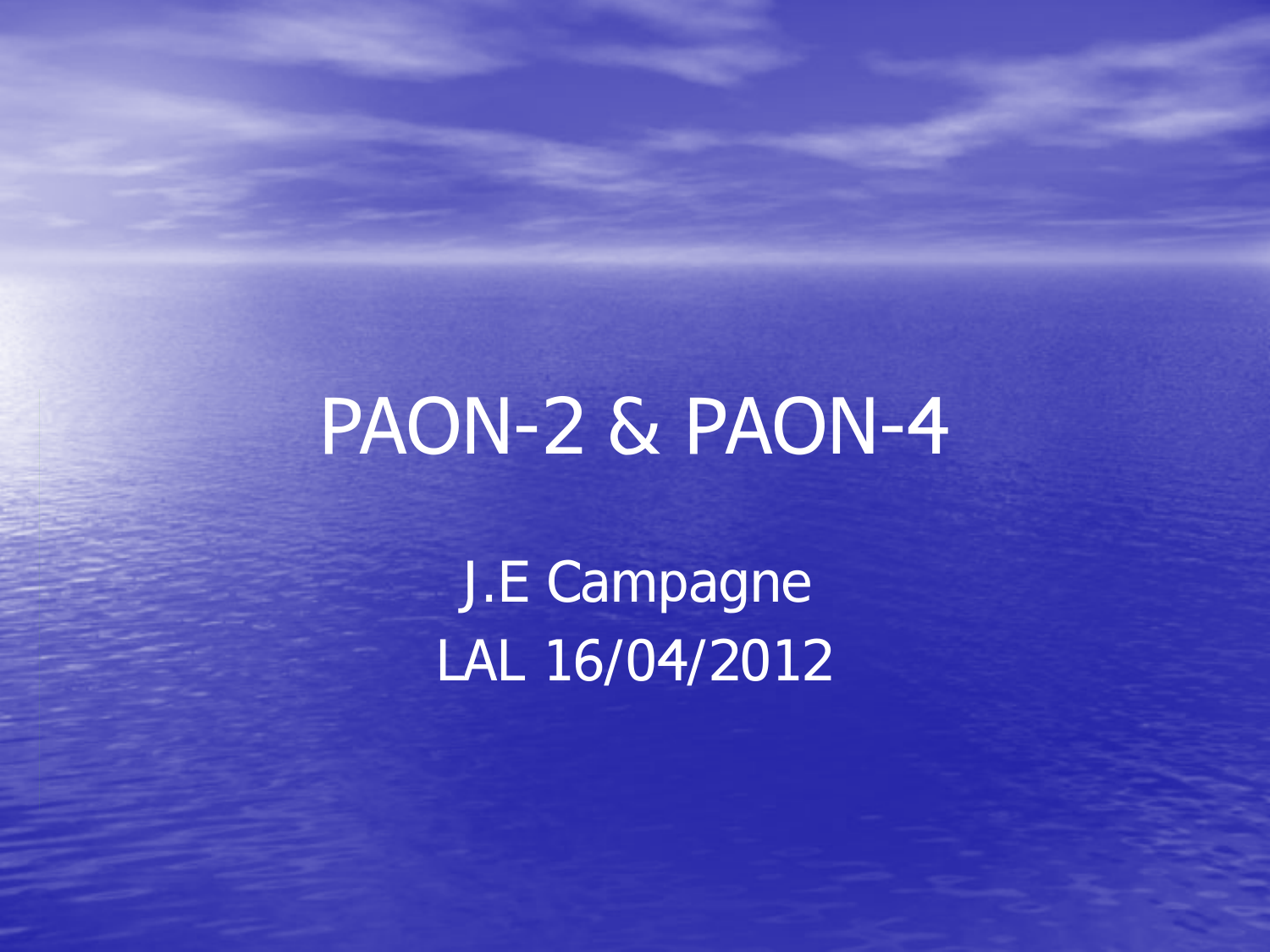

# PAON-2 & PAON-4
J.E Campagne
LAL 16/04/2012